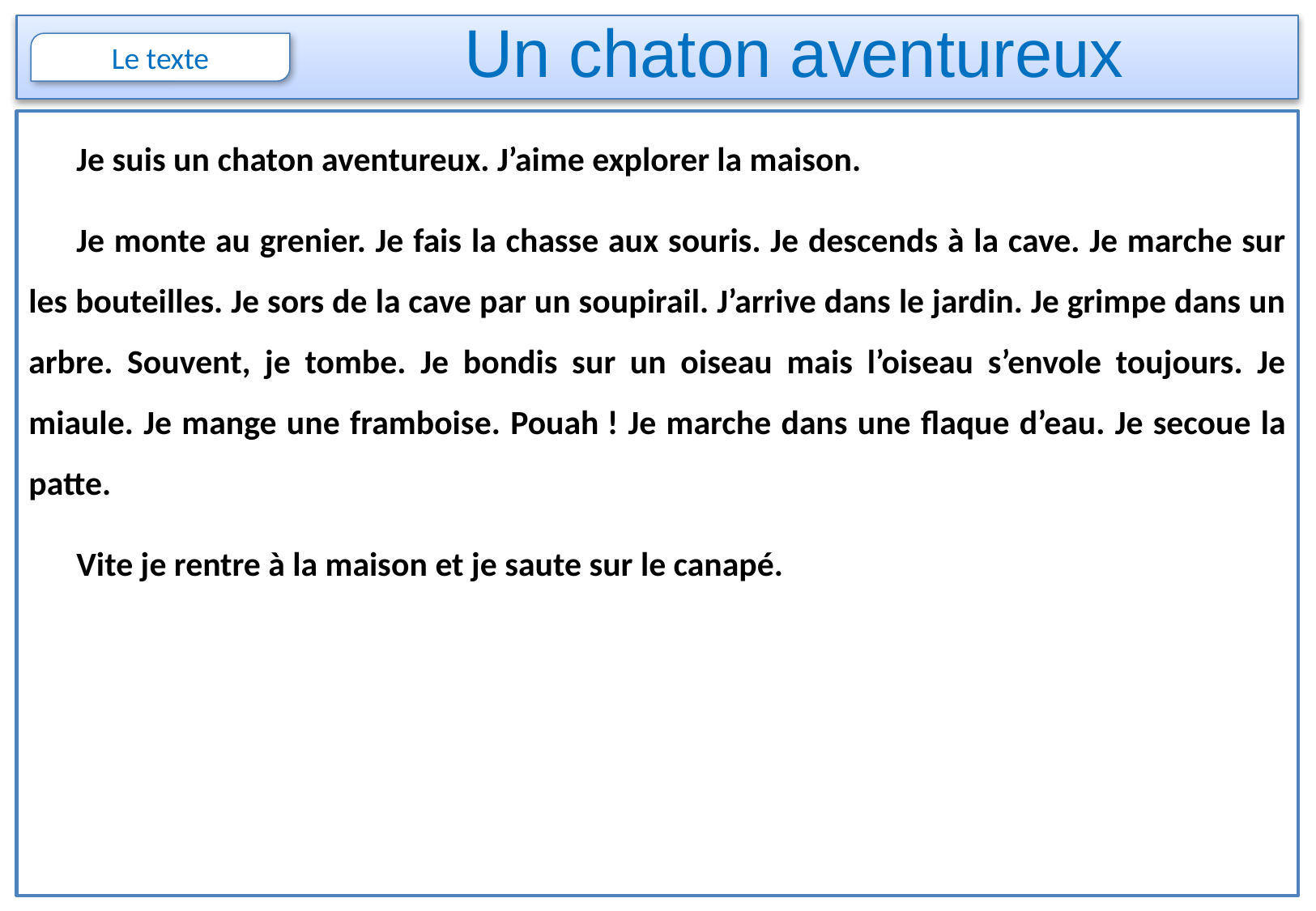

# Un chaton aventureux
Je suis un chaton aventureux. J’aime explorer la maison.
Je monte au grenier. Je fais la chasse aux souris. Je descends à la cave. Je marche sur les bouteilles. Je sors de la cave par un soupirail. J’arrive dans le jardin. Je grimpe dans un arbre. Souvent, je tombe. Je bondis sur un oiseau mais l’oiseau s’envole toujours. Je miaule. Je mange une framboise. Pouah ! Je marche dans une flaque d’eau. Je secoue la patte.
Vite je rentre à la maison et je saute sur le canapé.